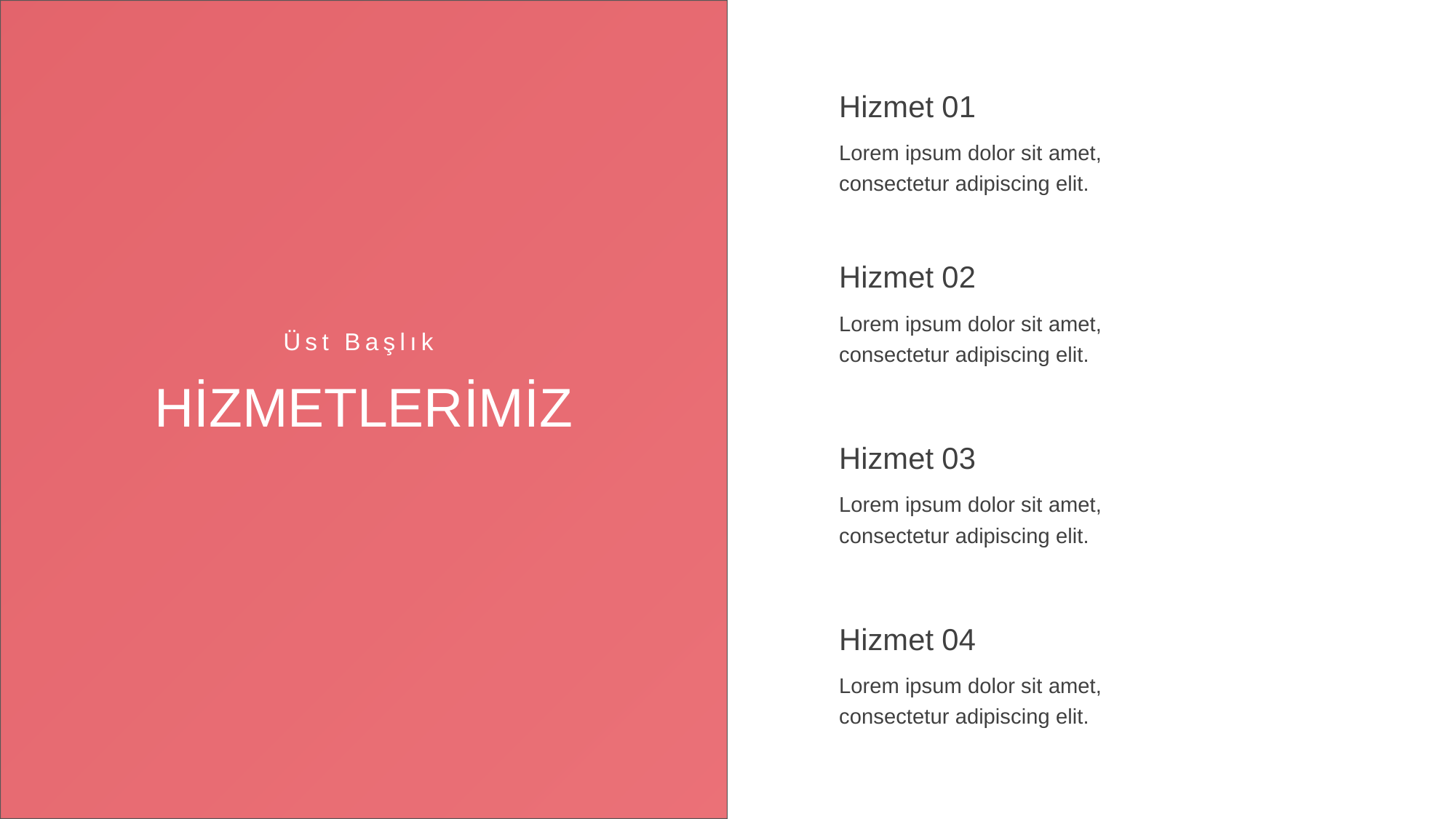

# HİZMETLERİMİZ

Hizmet 01
Lorem ipsum dolor sit amet, consectetur adipiscing elit.

Hizmet 02
Lorem ipsum dolor sit amet, consectetur adipiscing elit.
Üst Başlık

Hizmet 03
Lorem ipsum dolor sit amet, consectetur adipiscing elit.

Hizmet 04
Lorem ipsum dolor sit amet, consectetur adipiscing elit.